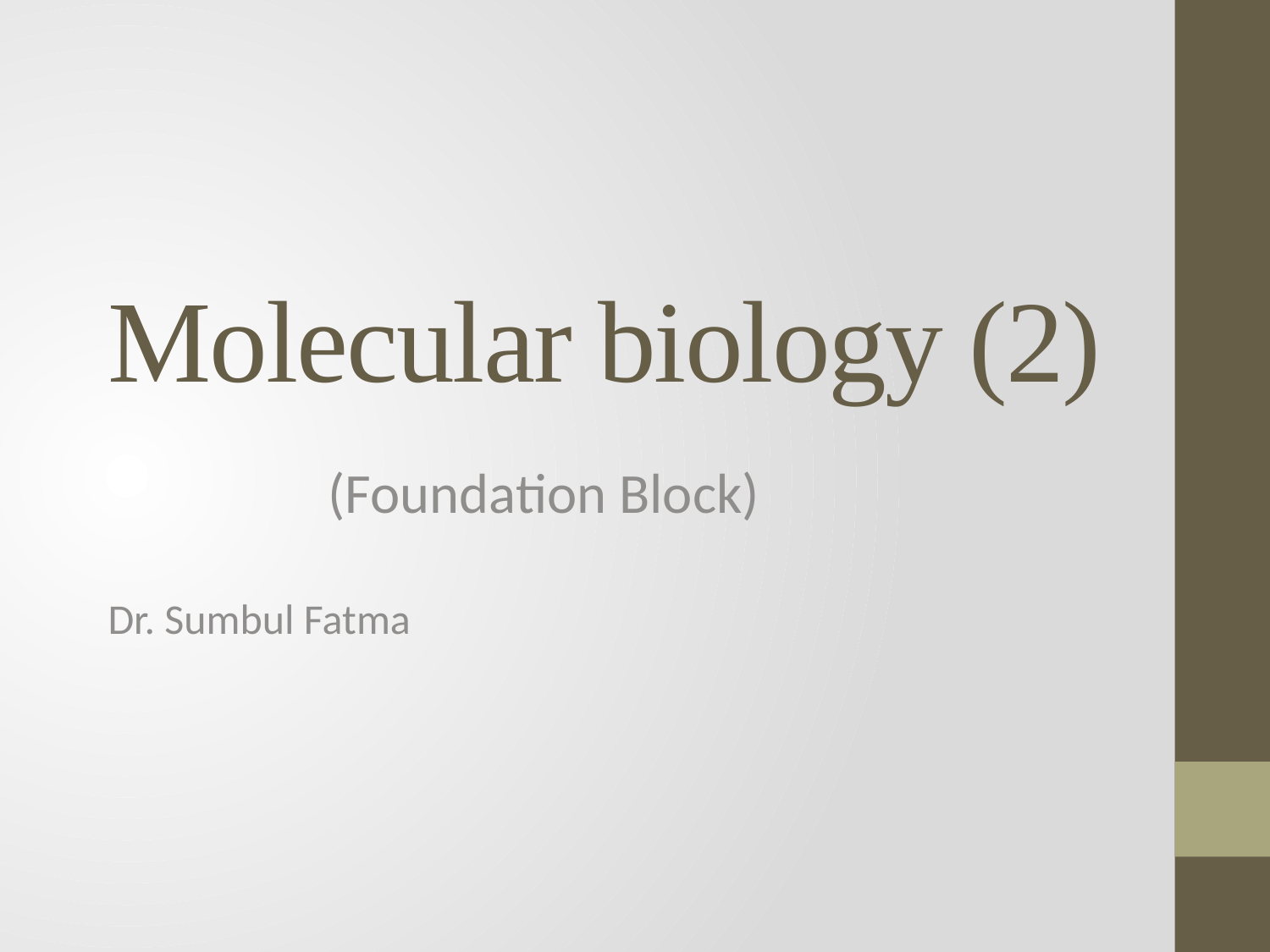

# Molecular biology (2)
(Foundation Block)

Dr. Sumbul Fatma